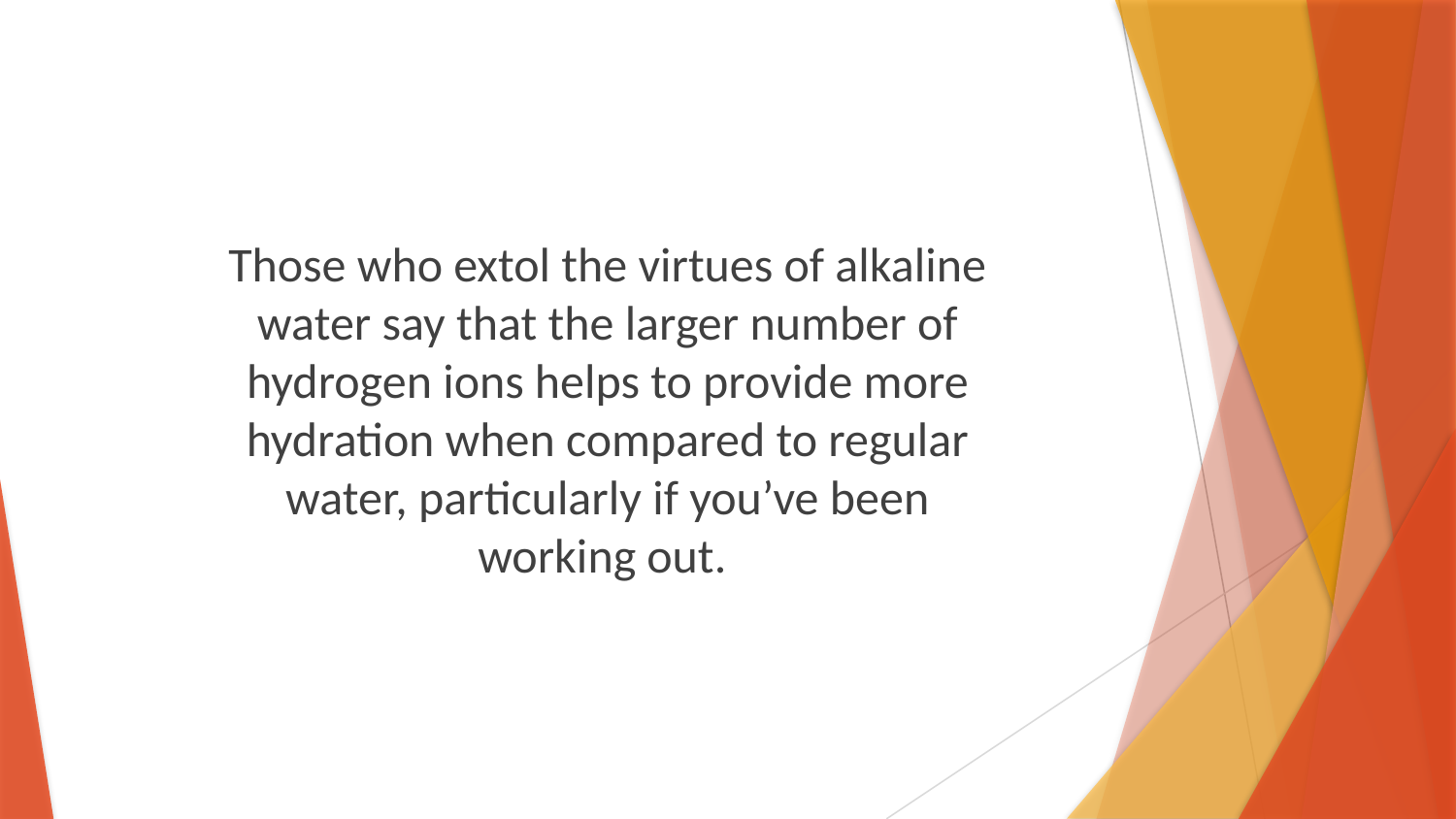

Those who extol the virtues of alkaline water say that the larger number of hydrogen ions helps to provide more hydration when compared to regular water, particularly if you’ve been working out.